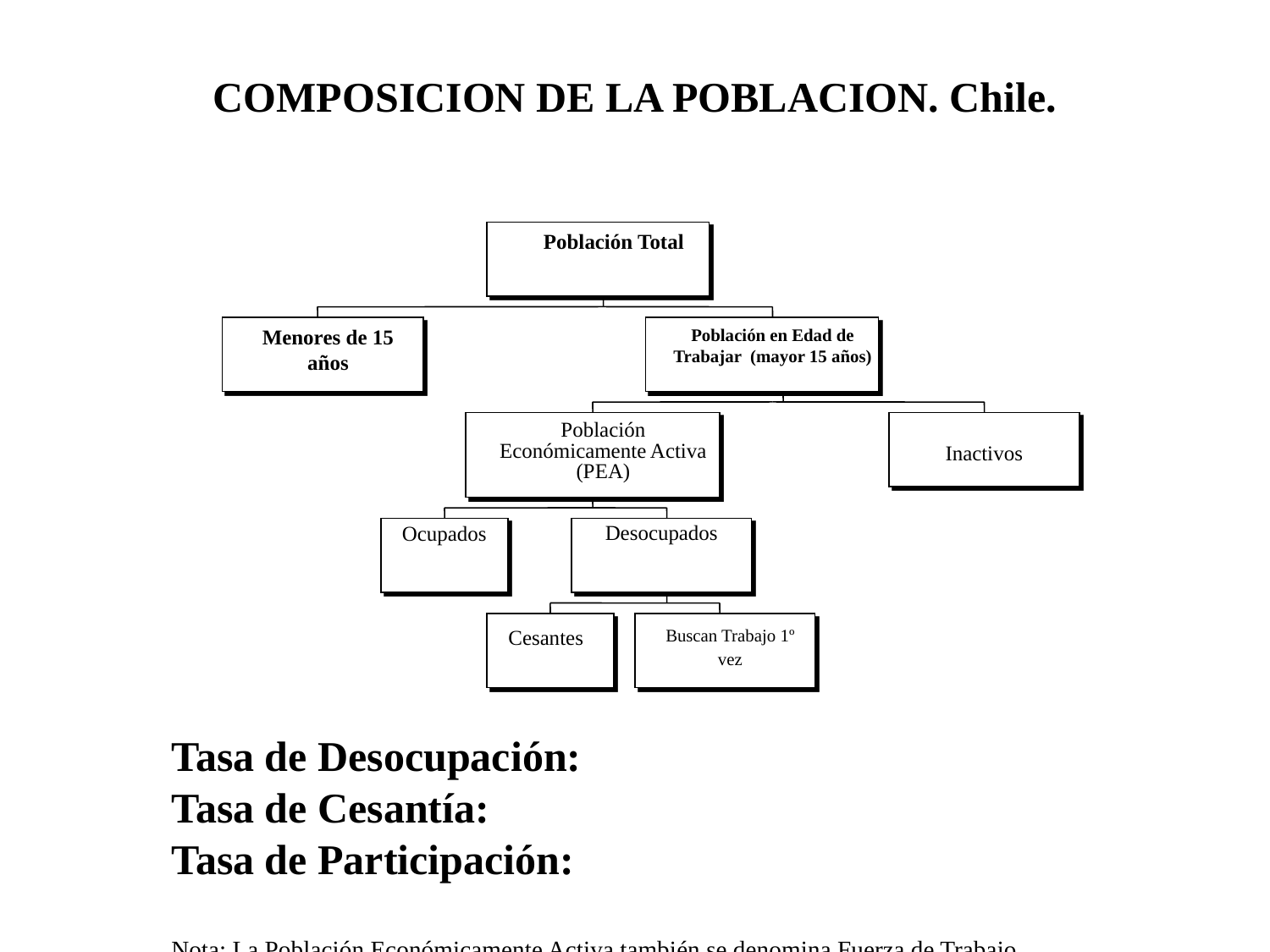

COMPOSICION DE LA POBLACION. Chile.

Población Total

Menores de 15 años

Población en Edad de Trabajar  (mayor 15 años)

Población
Económicamente Activa
(PEA)
Inactivos

Desocupados
Ocupados

Buscan Trabajo 1º
vez
Cesantes
Tasa de Desocupación:
Tasa de Cesantía:
Tasa de Participación:

Nota: La Población Económicamente Activa también se denomina Fuerza de Trabajo